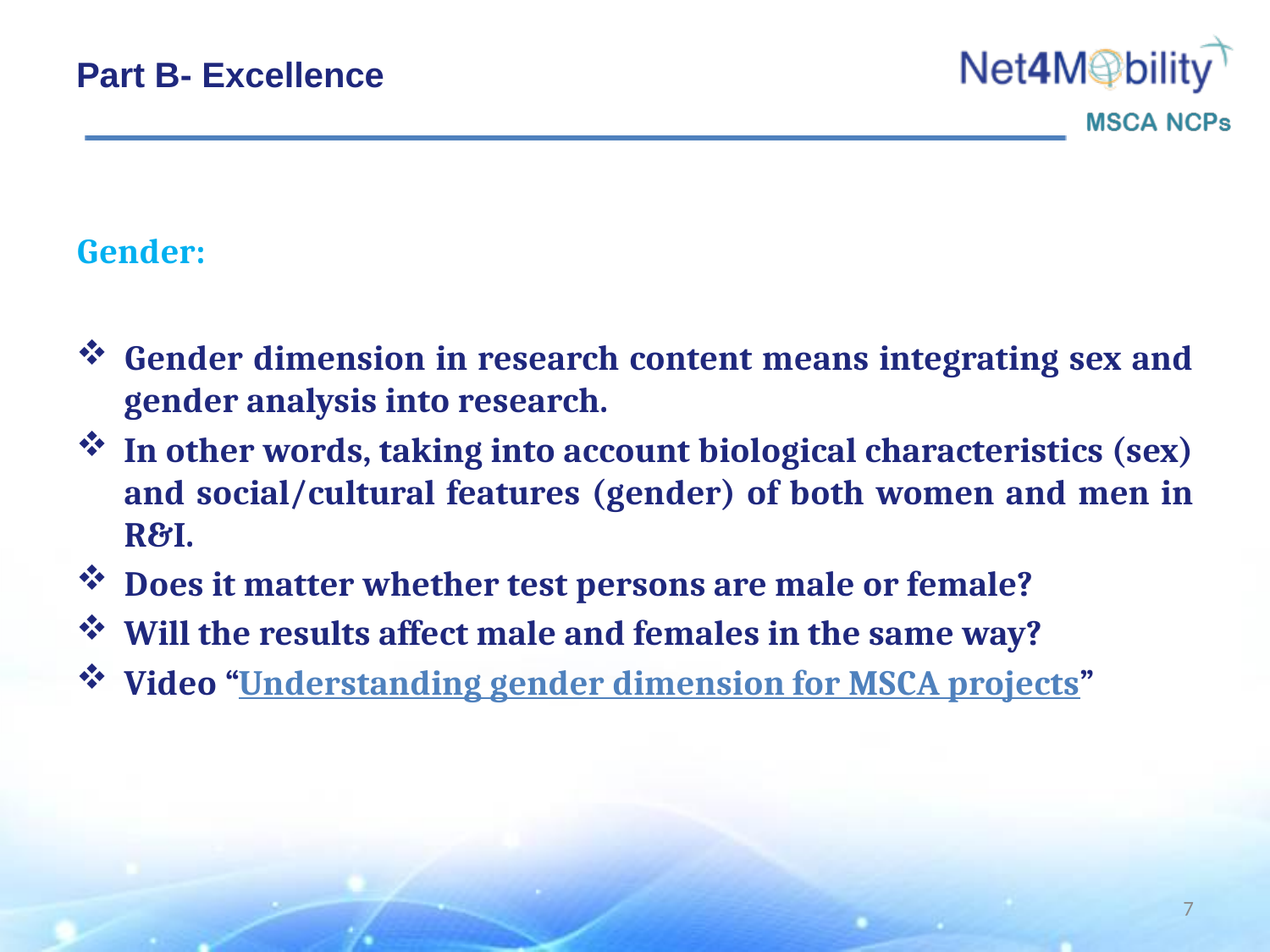

# Part B- Excellence
Gender:

Gender dimension in research content means integrating sex and gender analysis into research.
In other words, taking into account biological characteristics (sex) and social/cultural features (gender) of both women and men in R&I.
Does it matter whether test persons are male or female?
Will the results affect male and females in the same way?
Video “Understanding gender dimension for MSCA projects”

7